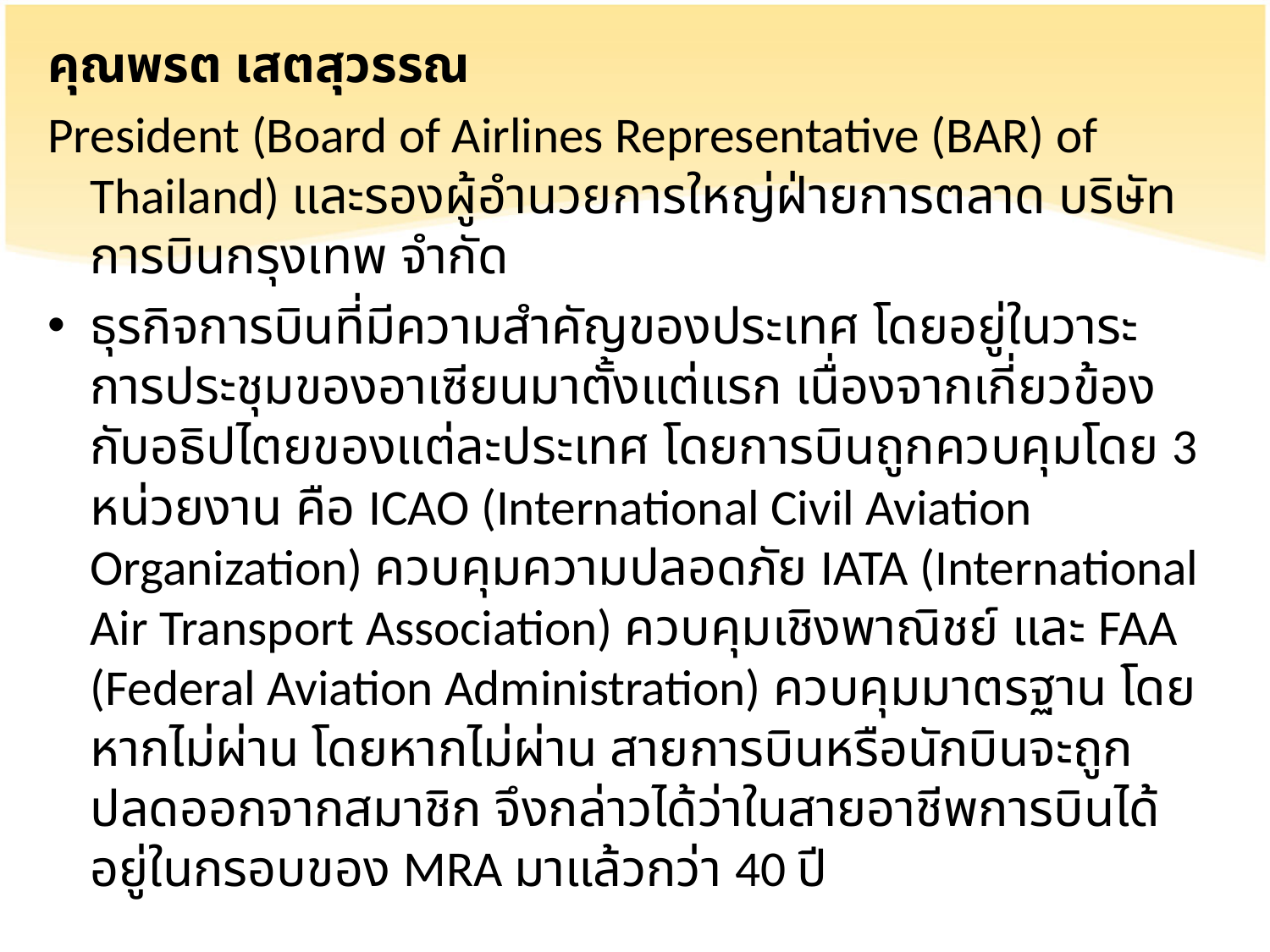

คุณพรต เสตสุวรรณ
President (Board of Airlines Representative (BAR) of Thailand) และรองผู้อำนวยการใหญ่ฝ่ายการตลาด บริษัท การบินกรุงเทพ จำกัด
ธุรกิจการบินที่มีความสำคัญของประเทศ โดยอยู่ในวาระการประชุมของอาเซียนมาตั้งแต่แรก เนื่องจากเกี่ยวข้องกับอธิปไตยของแต่ละประเทศ โดยการบินถูกควบคุมโดย 3 หน่วยงาน คือ ICAO (International Civil Aviation Organization) ควบคุมความปลอดภัย IATA (International Air Transport Association) ควบคุมเชิงพาณิชย์ และ FAA (Federal Aviation Administration) ควบคุมมาตรฐาน โดยหากไม่ผ่าน โดยหากไม่ผ่าน สายการบินหรือนักบินจะถูกปลดออกจากสมาชิก จึงกล่าวได้ว่าในสายอาชีพการบินได้อยู่ในกรอบของ MRA มาแล้วกว่า 40 ปี